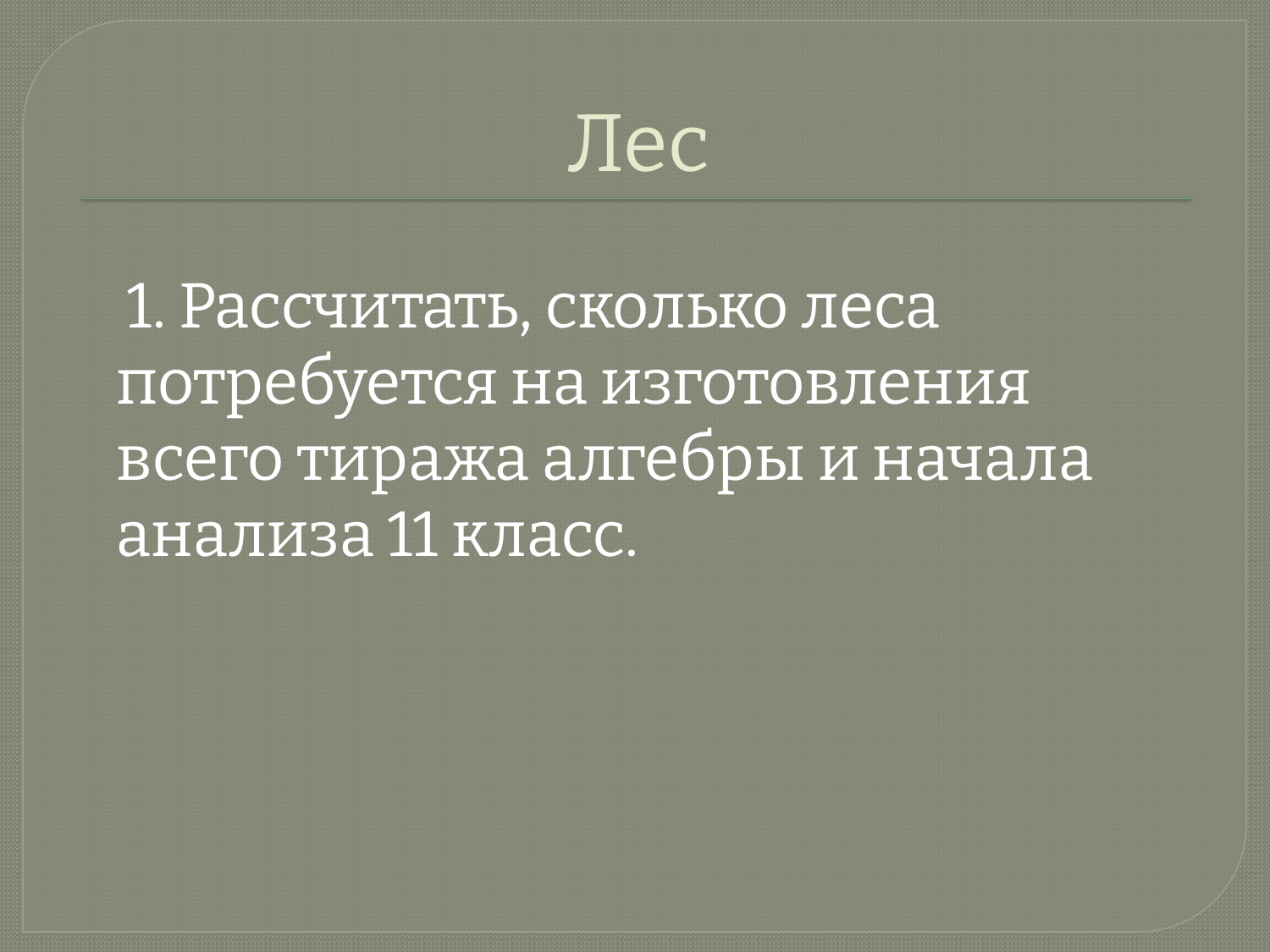

# Лес
    1. Рассчитать, сколько леса потребуется на изготовления всего тиража алгебры и начала анализа 11 класс.